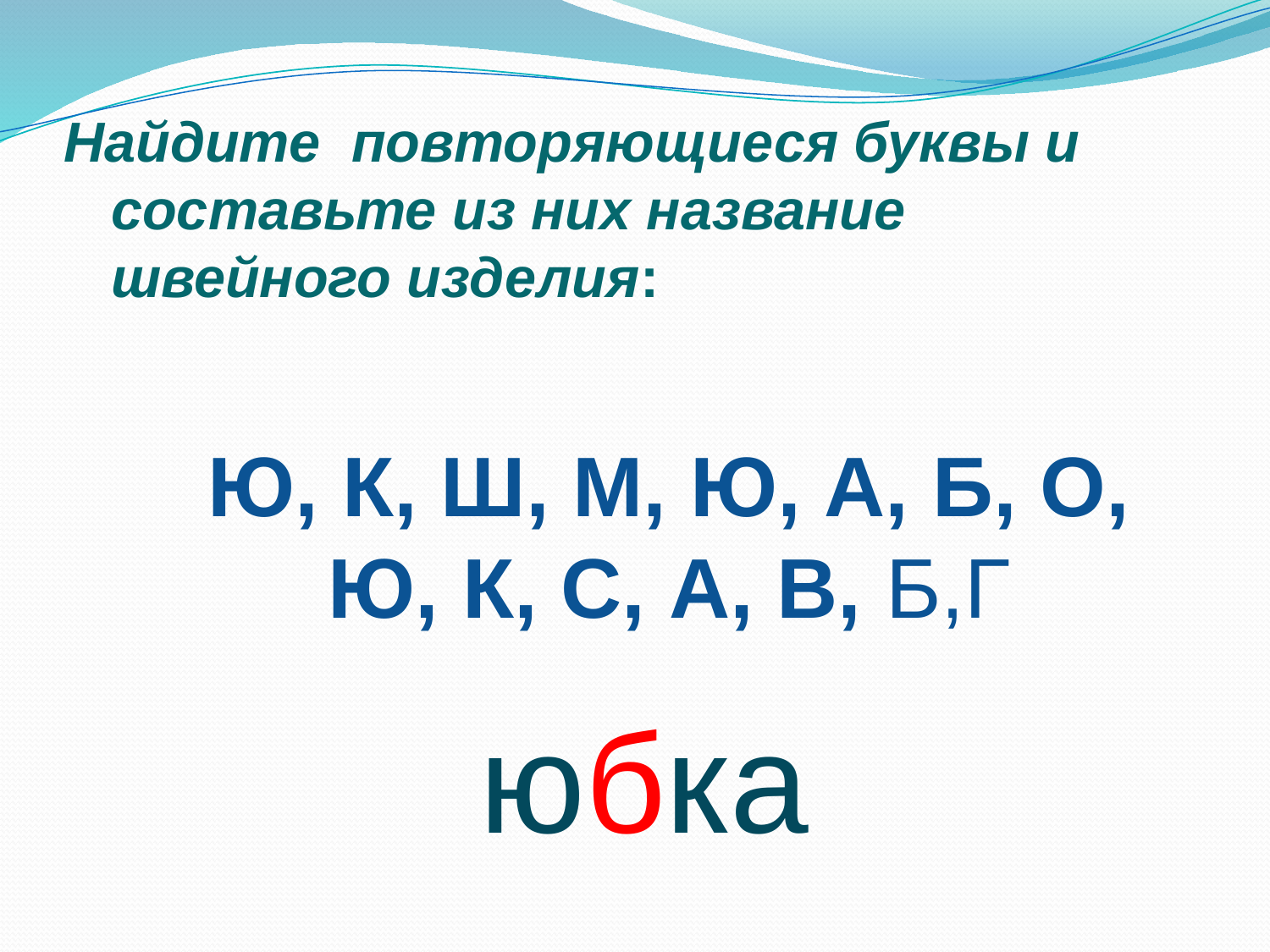

# Найдите  повторяющиеся буквы и составьте из них название швейного изделия:
Ю, К, Ш, М, Ю, А, Б, О, Ю, К, С, А, В, Б,Г
юбка